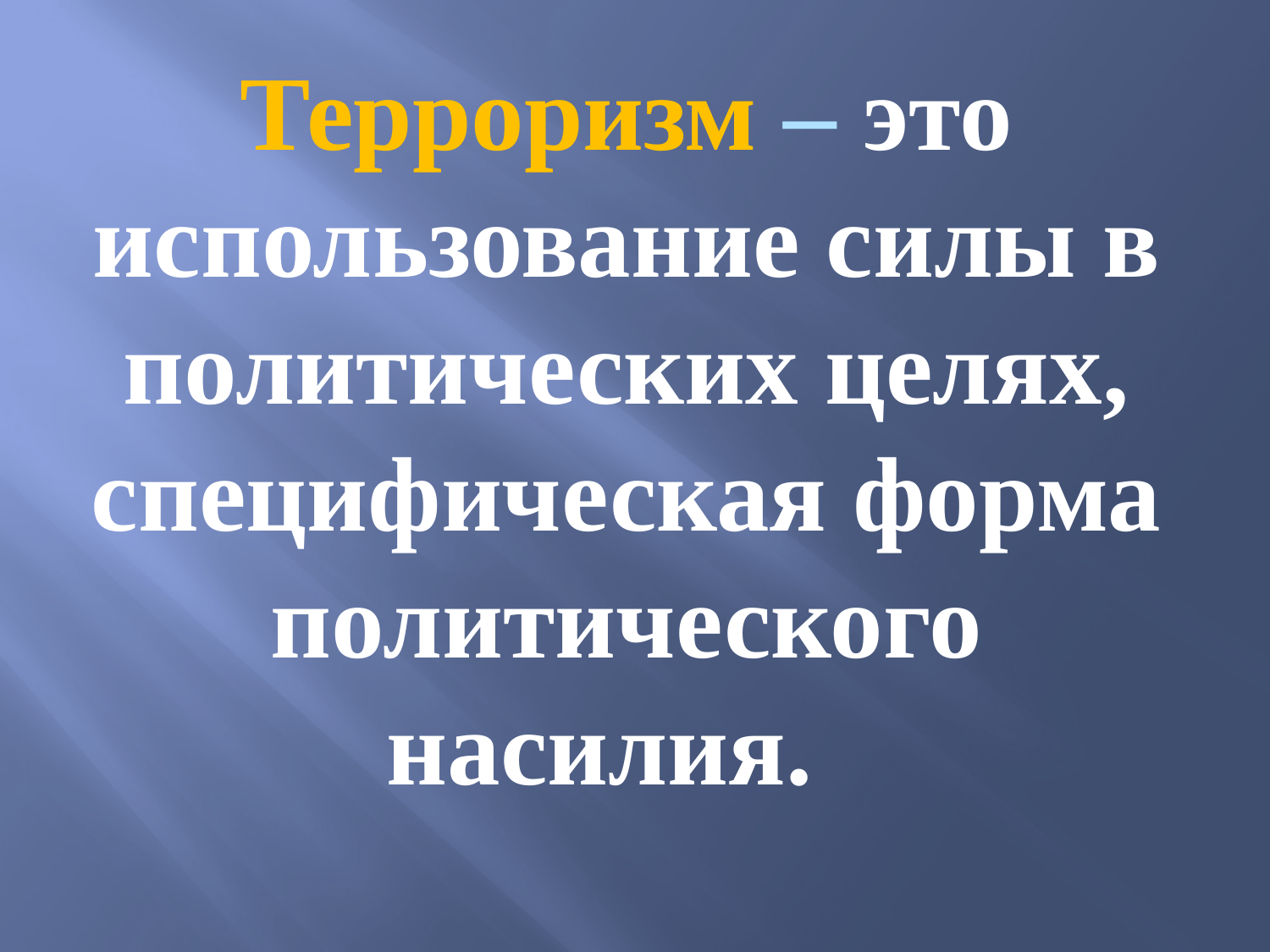

# Терроризм – это использование силы в политических целях, специфическая форма политического насилия.